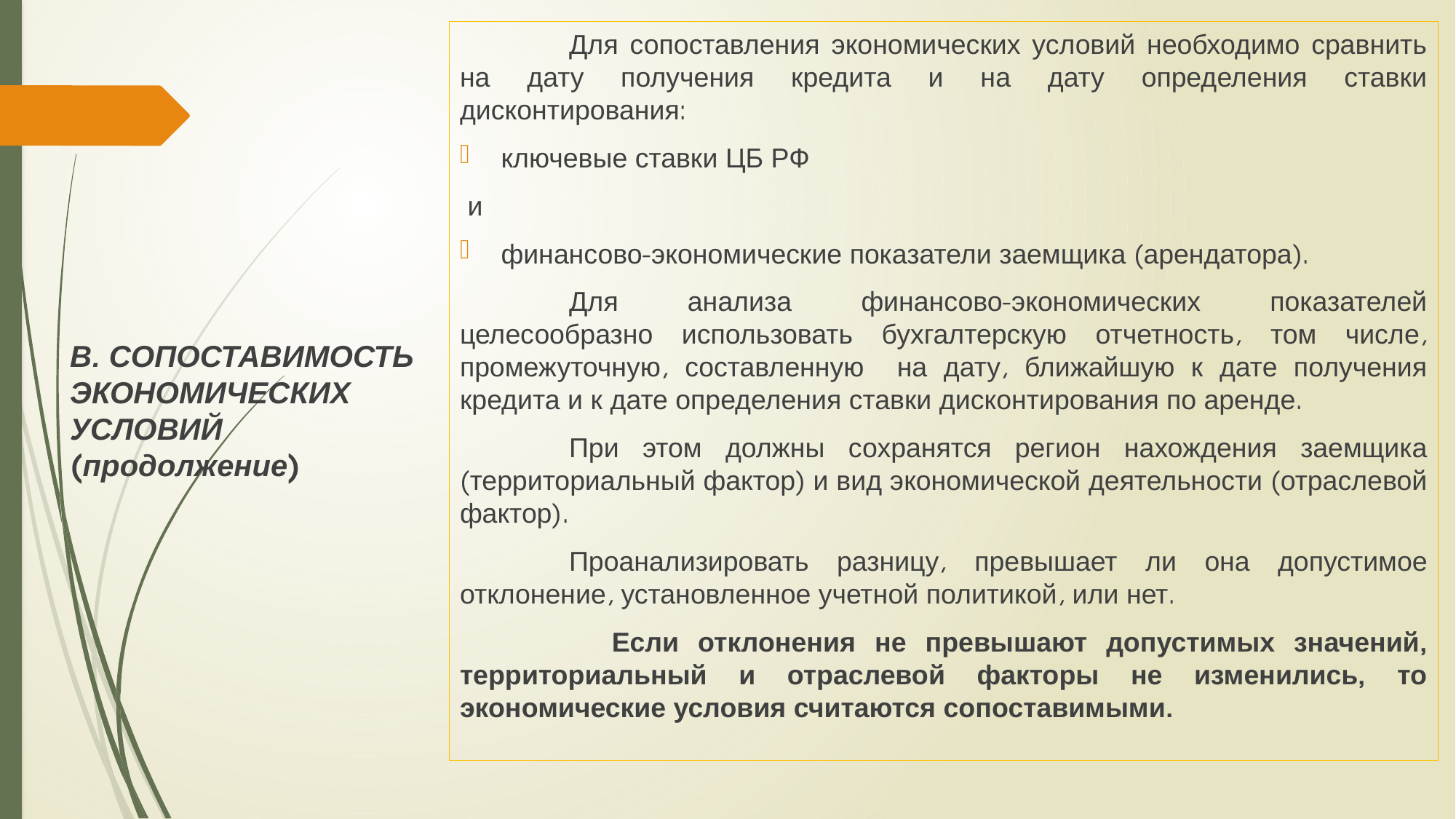

Для сопоставления экономических условий необходимо сравнить на дату получения кредита и на дату определения ставки дисконтирования:
ключевые ставки ЦБ РФ
 и
финансово-экономические показатели заемщика (арендатора).
	Для анализа финансово-экономических показателей целесообразно использовать бухгалтерскую отчетность, том числе, промежуточную, составленную  на дату, ближайшую к дате получения кредита и к дате определения ставки дисконтирования по аренде.
	При этом должны сохранятся регион нахождения заемщика (территориальный фактор) и вид экономической деятельности (отраслевой фактор).
	Проанализировать разницу, превышает ли она допустимое отклонение, установленное учетной политикой, или нет.
        Если отклонения не превышают допустимых значений, территориальный и отраслевой факторы не изменились, то экономические условия считаются сопоставимыми.

# В. СОПОСТАВИМОСТЬ ЭКОНОМИЧЕСКИХ УСЛОВИЙ (продолжение)